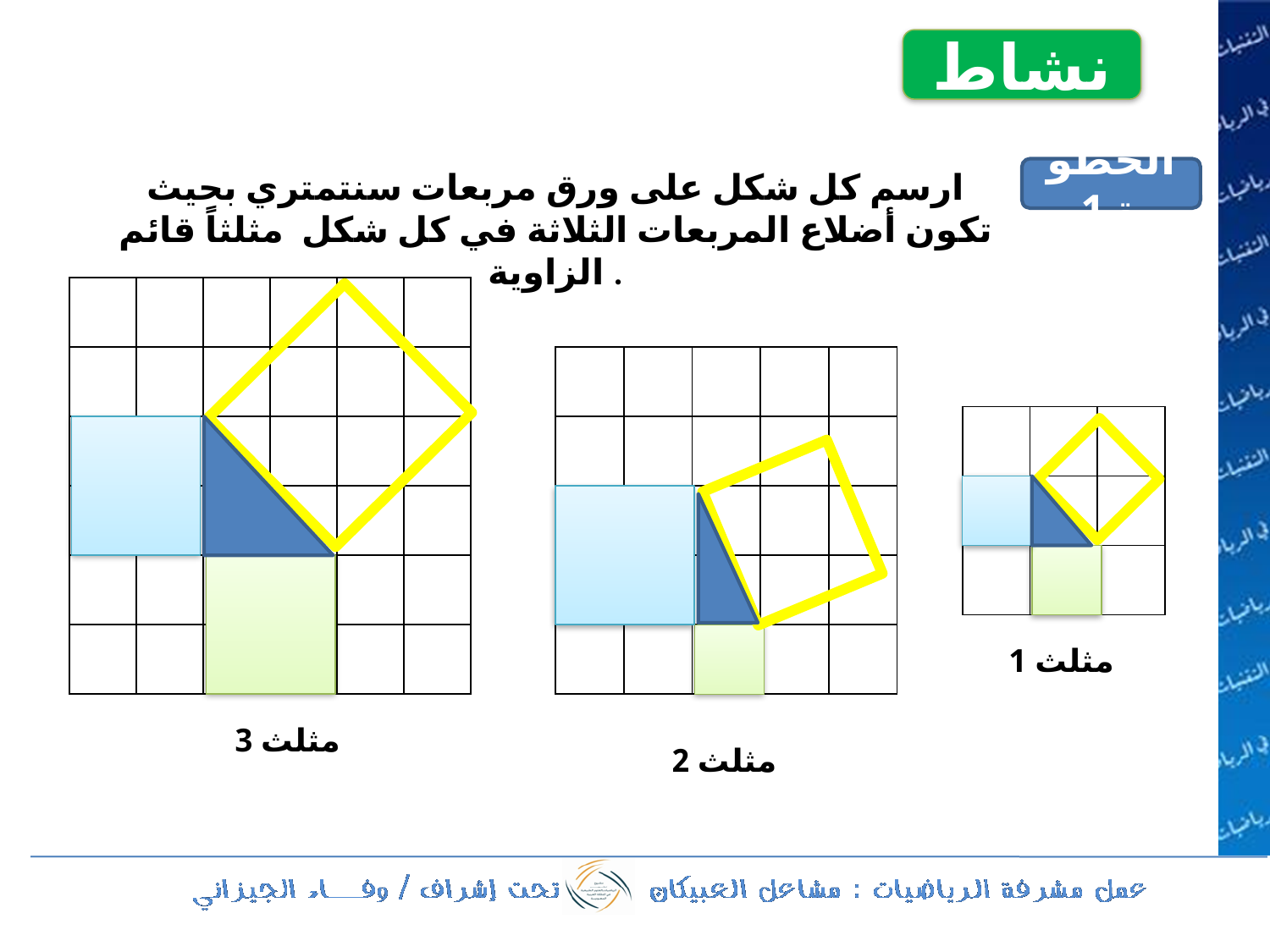

نشاط
ارسم كل شكل على ورق مربعات سنتمتري بحيث تكون أضلاع المربعات الثلاثة في كل شكل  مثلثاً قائم الزاوية .
الخطوة 1
|  |  |  |  |  |  |
| --- | --- | --- | --- | --- | --- |
|  |  |  |  |  |  |
|  |  |  |  |  |  |
|  |  |  |  |  |  |
|  |  |  |  |  |  |
|  |  |  |  |  |  |

|  |  |  |  |  |
| --- | --- | --- | --- | --- |
|  |  |  |  |  |
|  |  |  |  |  |
|  |  |  |  |  |
|  |  |  |  |  |
|  |  |  |
| --- | --- | --- |
|  |  |  |
|  |  |  |

مثلث 1
مثلث 3
مثلث 2